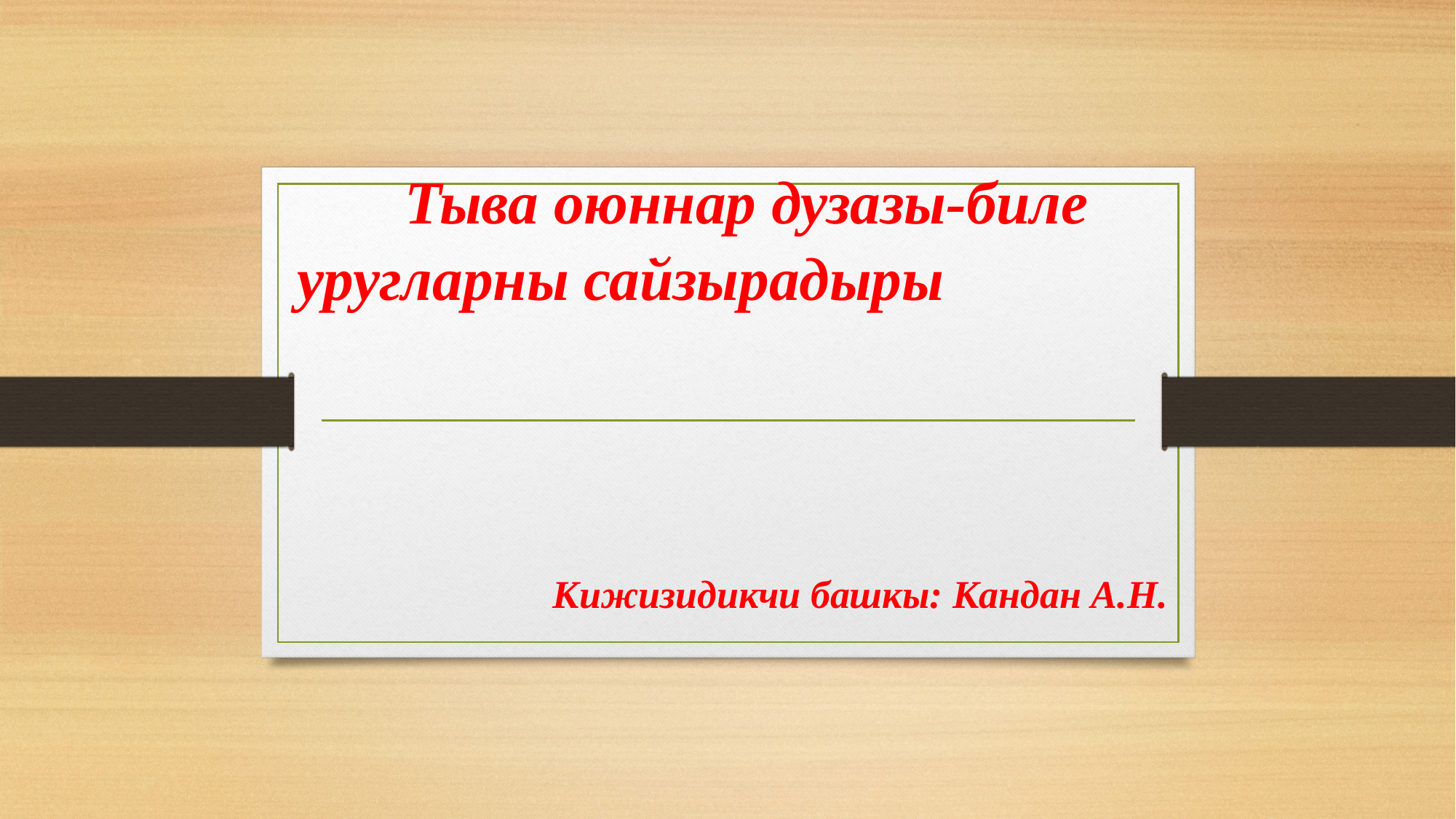

# Тыва оюннар дузазы-биле уругларны сайзырадыры
                     Кижизидикчи башкы: Кандан А.Н.